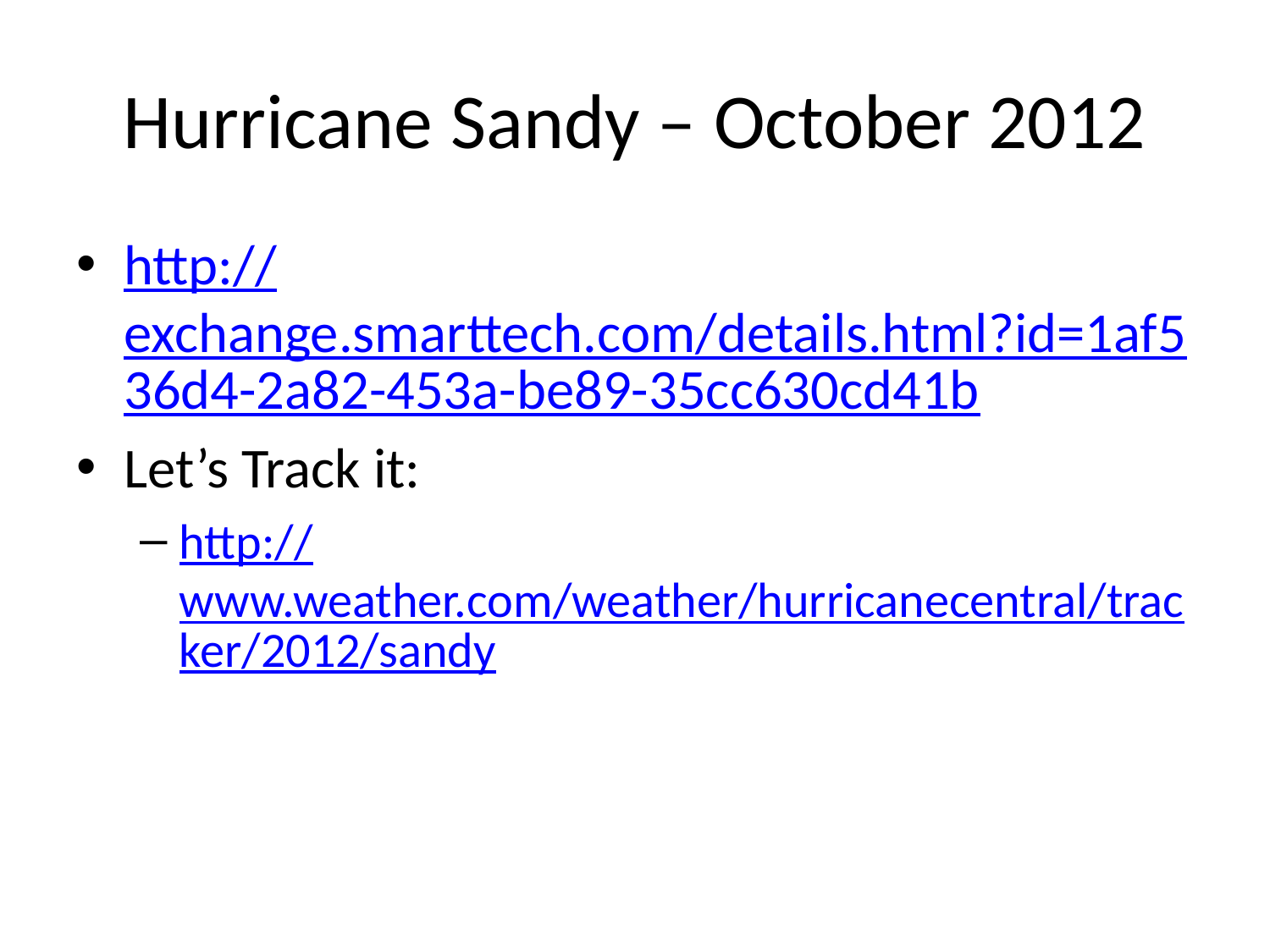

# Hurricane Sandy – October 2012
http://exchange.smarttech.com/details.html?id=1af536d4-2a82-453a-be89-35cc630cd41b
Let’s Track it:
http://www.weather.com/weather/hurricanecentral/tracker/2012/sandy